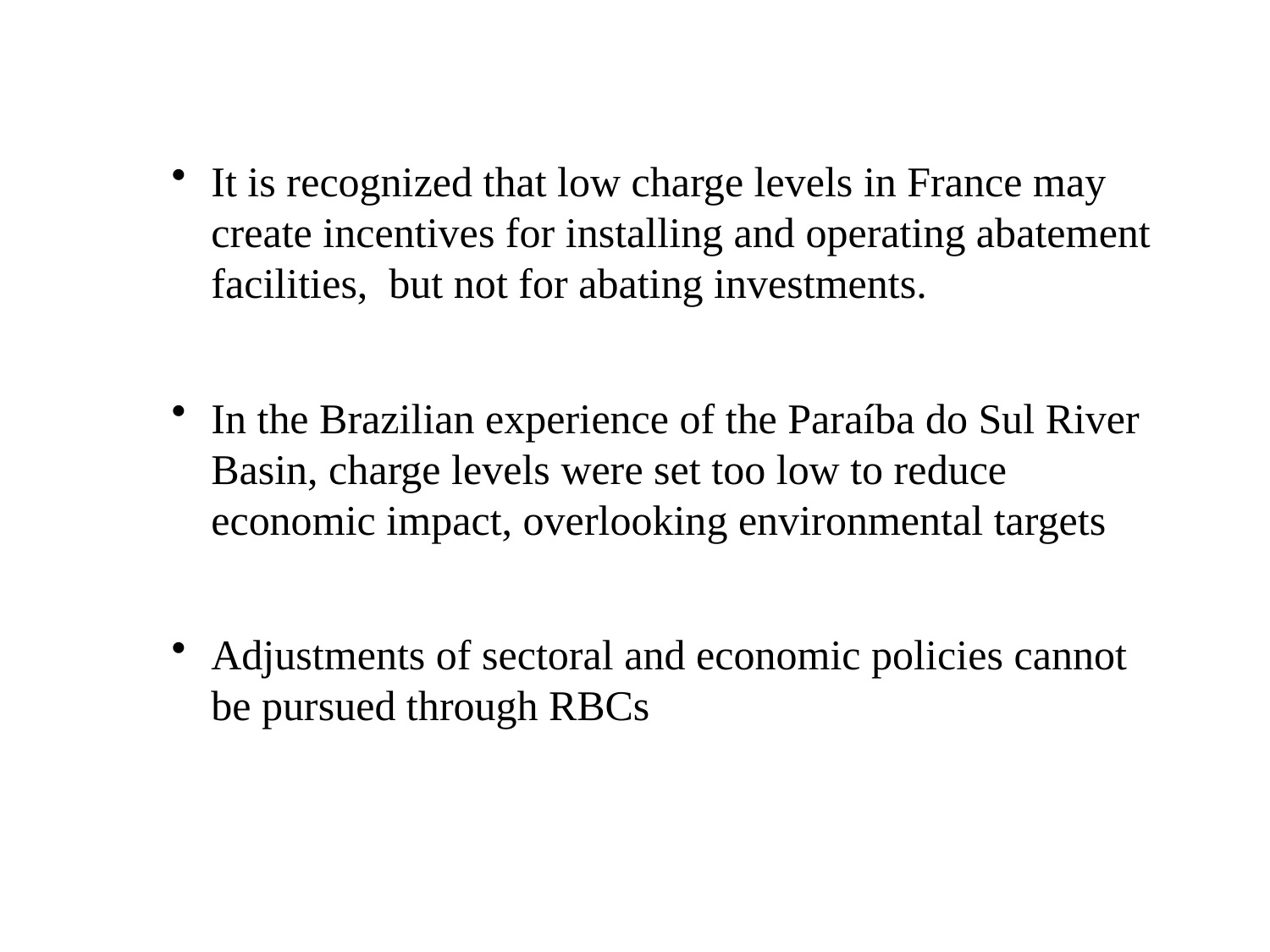

#
It is recognized that low charge levels in France may create incentives for installing and operating abatement facilities,  but not for abating investments.

In the Brazilian experience of the Paraíba do Sul River Basin, charge levels were set too low to reduce economic impact, overlooking environmental targets

Adjustments of sectoral and economic policies cannot be pursued through RBCs